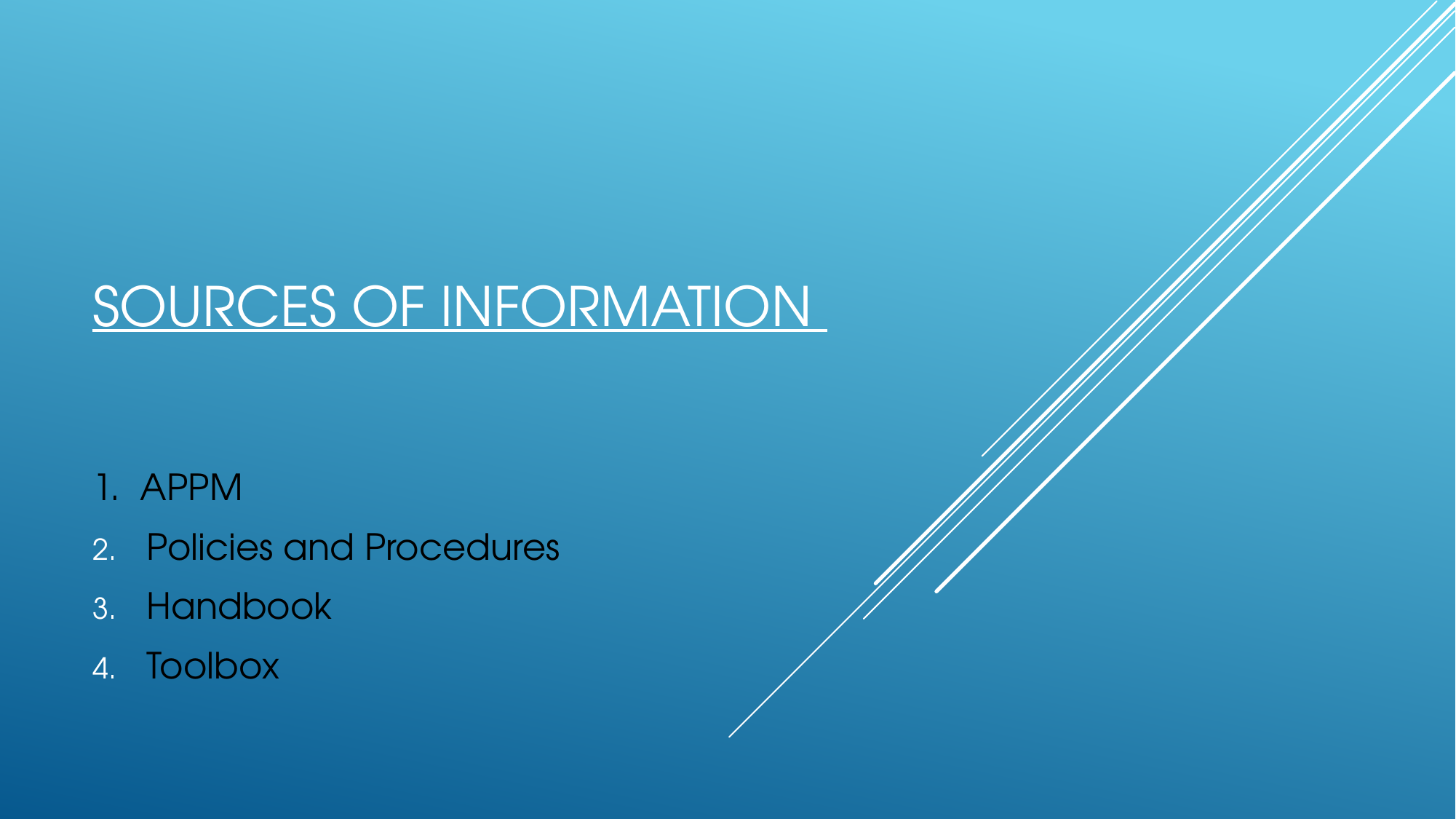

# Sources of information
1.  APPM
Policies and Procedures
Handbook
Toolbox